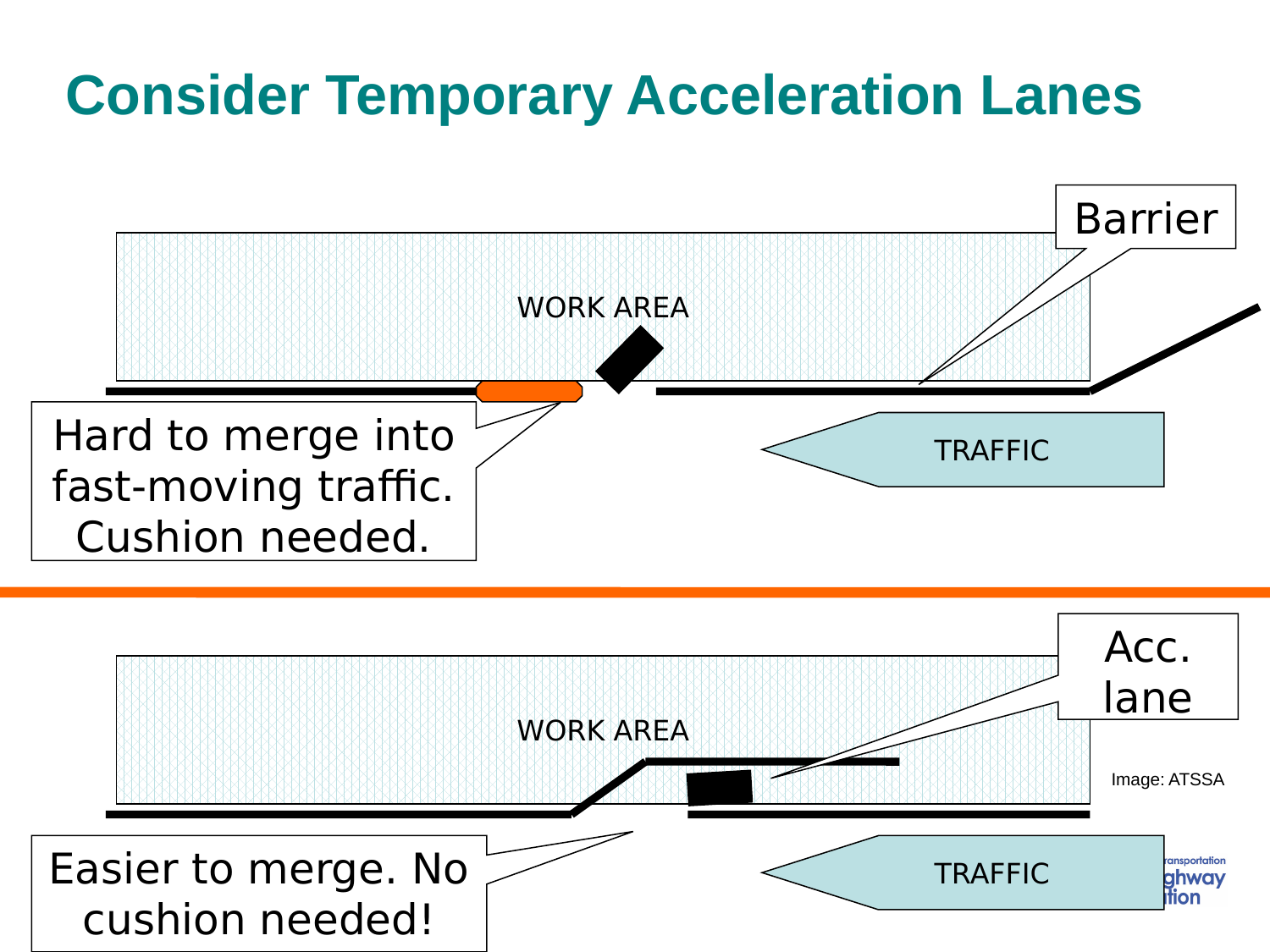

# Consider Temporary Acceleration Lanes
Barrier
WORK AREA

Hard to merge into fast-moving traffic. Cushion needed.
TRAFFIC

Acc. lane
WORK AREA

TRAFFIC
Image: ATSSA
Easier to merge. No cushion needed!